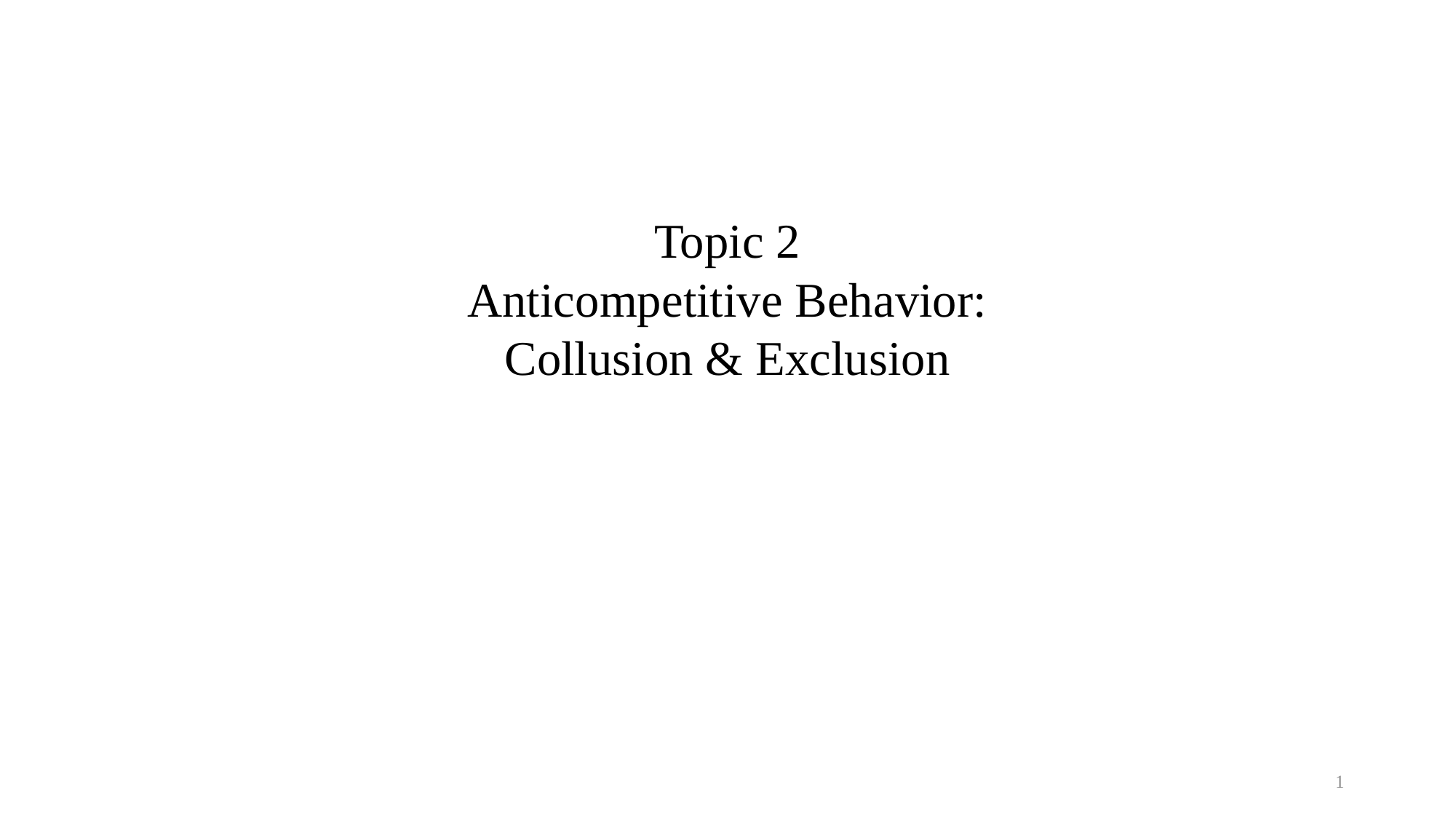

# Topic 2 Anticompetitive Behavior: Collusion & Exclusion

1